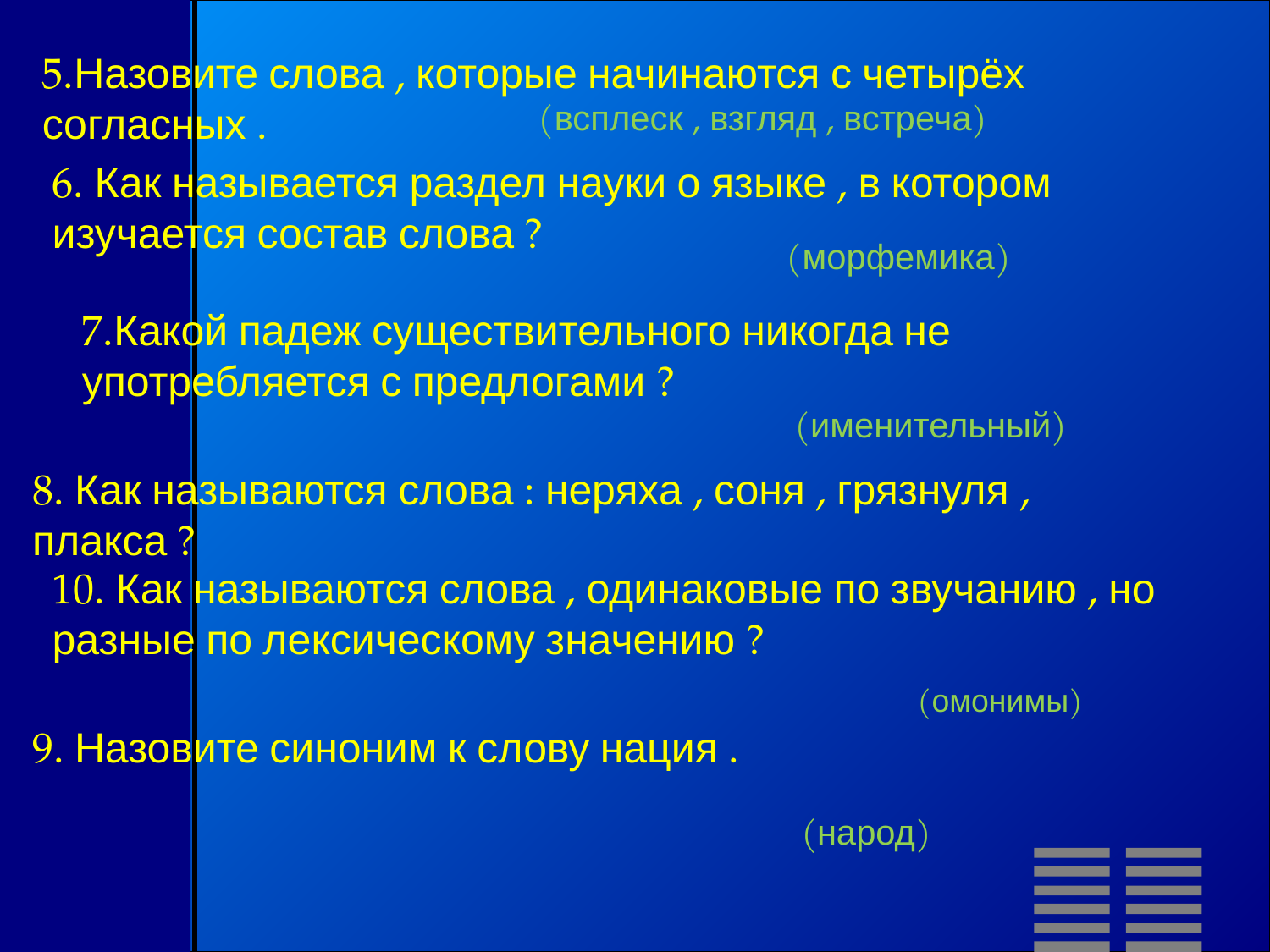

5.Назовите слова , которые начинаются с четырёх согласных .
(всплеск , взгляд , встреча)

6. Как называется раздел науки о языке , в котором изучается состав слова ?

(морфемика)

7.Какой падеж существительного никогда не употребляется с предлогами ?

(именительный)
8. Как называются слова : неряха , соня , грязнуля , плакса ?

10. Как называются слова , одинаковые по звучанию , но разные по лексическому значению ?

(омонимы)
9. Назовите синоним к слову нация .

(народ)